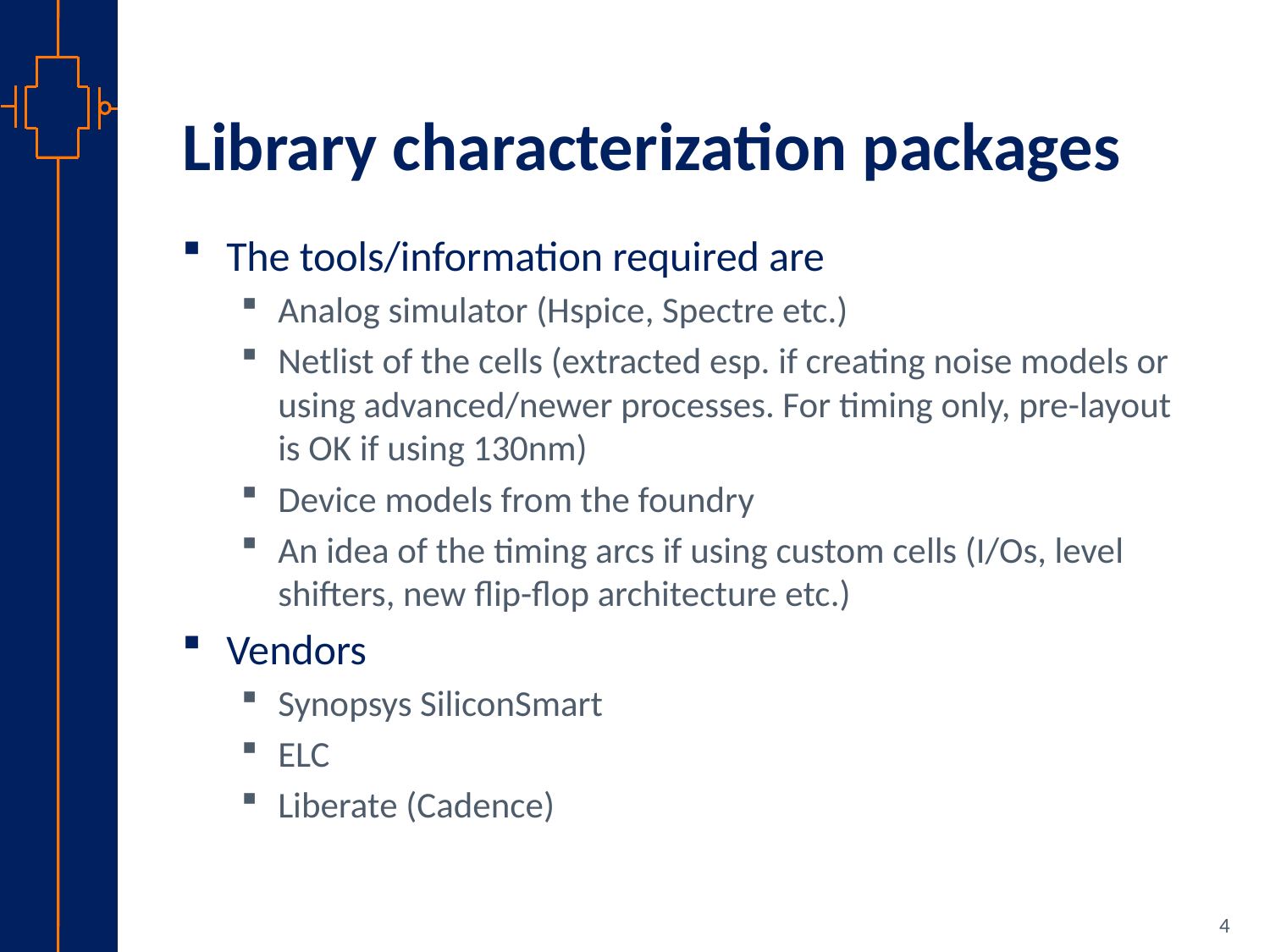

# Library characterization packages
The tools/information required are
Analog simulator (Hspice, Spectre etc.)
Netlist of the cells (extracted esp. if creating noise models or using advanced/newer processes. For timing only, pre-layout is OK if using 130nm)
Device models from the foundry
An idea of the timing arcs if using custom cells (I/Os, level shifters, new flip-flop architecture etc.)
Vendors
Synopsys SiliconSmart
ELC
Liberate (Cadence)

4